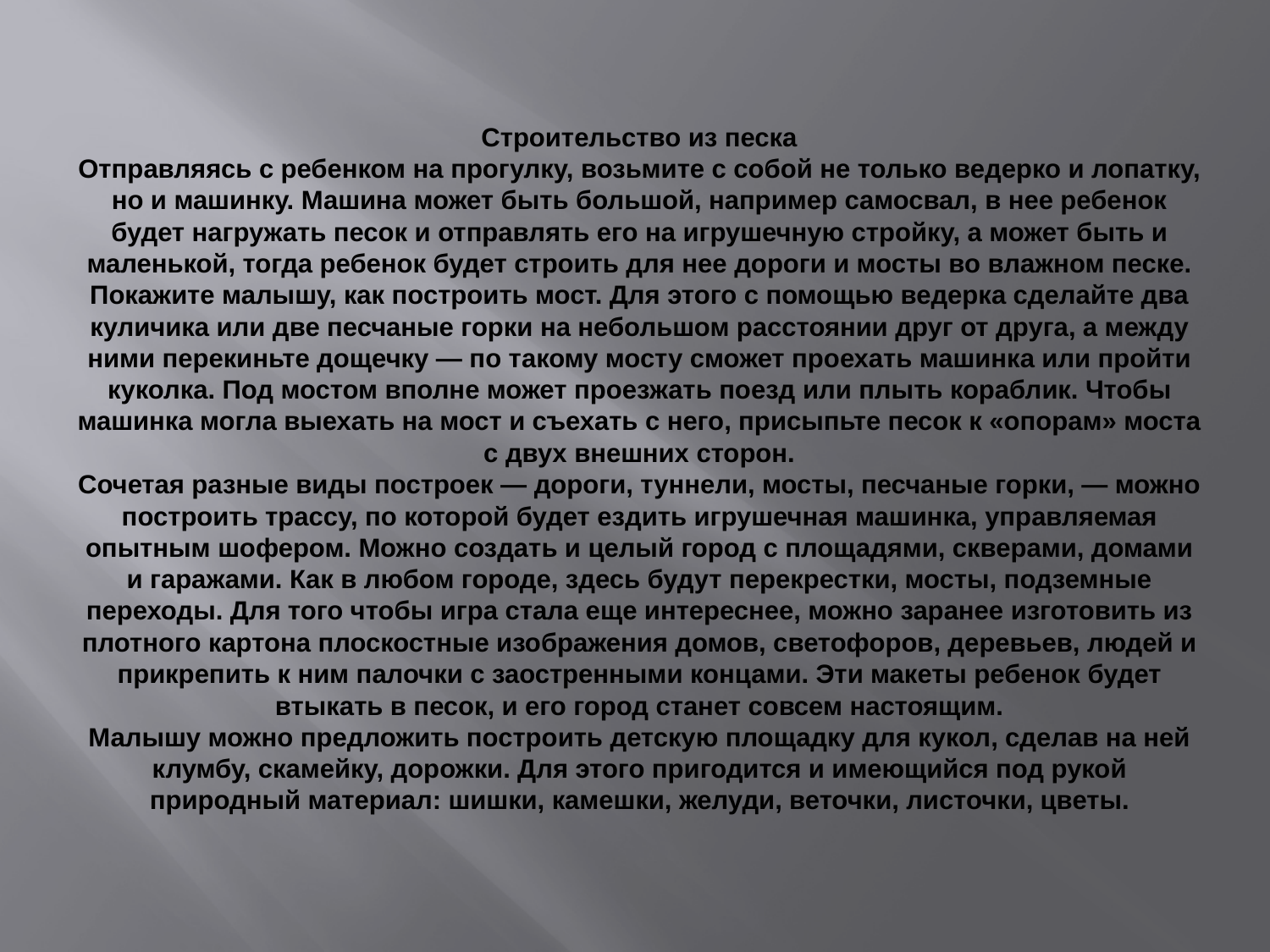

# Строительство из песка Отправляясь с ребенком на прогулку, возьмите с собой не только ведерко и лопатку, но и машинку. Машина может быть большой, например самосвал, в нее ребенок будет нагружать песок и отправлять его на игрушечную стройку, а может быть и маленькой, тогда ребенок будет строить для нее дороги и мосты во влажном песке. Покажите малышу, как построить мост. Для этого с помощью ведерка сделайте два куличика или две песчаные горки на небольшом расстоянии друг от друга, а между ними перекиньте дощечку — по такому мосту сможет проехать машинка или пройти куколка. Под мостом вполне может проезжать поезд или плыть кораблик. Чтобы машинка могла выехать на мост и съехать с него, присыпьте песок к «опорам» моста с двух внешних сторон. Сочетая разные виды построек — дороги, туннели, мосты, песчаные горки, — можно построить трассу, по которой будет ездить игрушечная машинка, управляемая опытным шофером. Можно создать и целый город с площадями, скверами, домами и гаражами. Как в любом городе, здесь будут перекрестки, мосты, подземные переходы. Для того чтобы игра стала еще интереснее, можно заранее изготовить из плотного картона плоскостные изображения домов, светофоров, деревьев, людей и прикрепить к ним палочки с заостренными концами. Эти макеты ребенок будет втыкать в песок, и его город станет совсем настоящим. Малышу можно предложить построить детскую площадку для кукол, сделав на ней клумбу, скамейку, дорожки. Для этого пригодится и имеющийся под рукой природный материал: шишки, камешки, желуди, веточки, листочки, цветы.